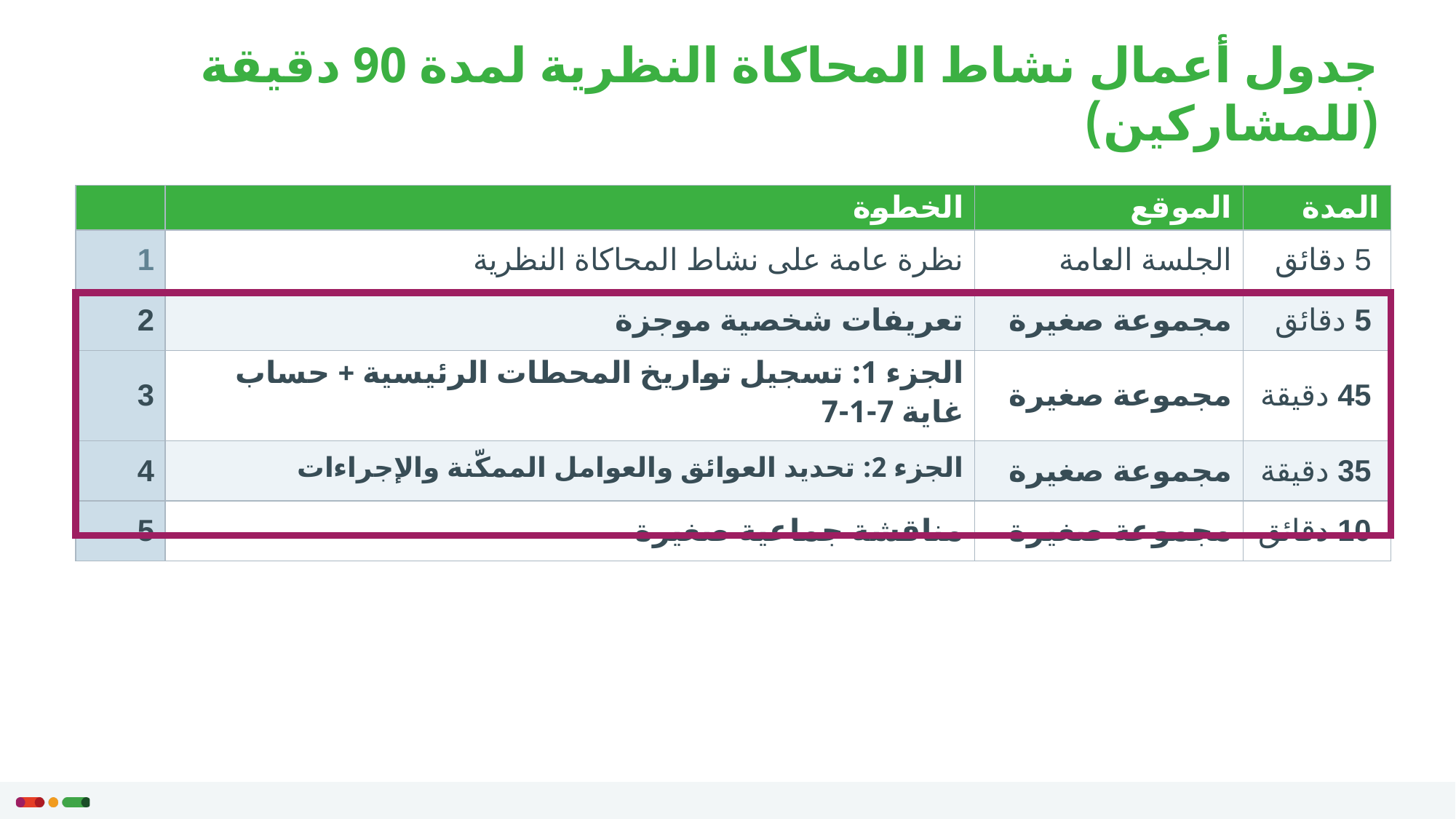

# جدول أعمال نشاط المحاكاة النظرية لمدة 90 دقيقة (للمشاركين)
|  | الخطوة | الموقع | المدة |
| --- | --- | --- | --- |
| 1 | نظرة عامة على نشاط المحاكاة النظرية | الجلسة العامة | 5 دقائق |
| 2 | تعريفات شخصية موجزة | مجموعة صغيرة | 5 دقائق |
| 3 | الجزء 1: تسجيل تواريخ المحطات الرئيسية + حساب غاية 7-1-7 | مجموعة صغيرة | 45 دقيقة |
| 4 | الجزء 2: تحديد العوائق والعوامل الممكّنة والإجراءات | مجموعة صغيرة | 35 دقيقة |
| 5 | مناقشة جماعية صغيرة | مجموعة صغيرة | 10 دقائق |